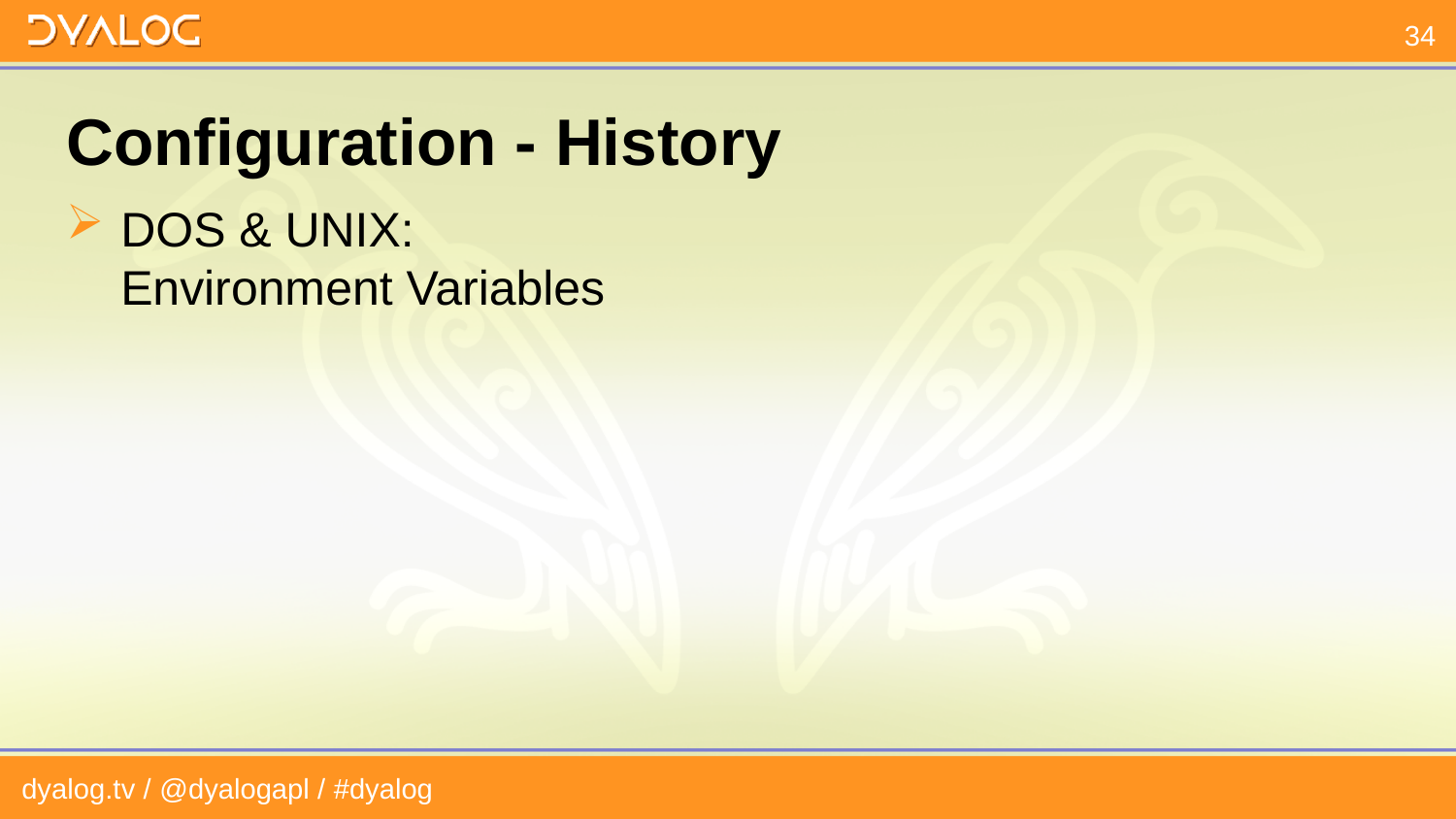

# Configuration - History
DOS & UNIX:
Environment Variables